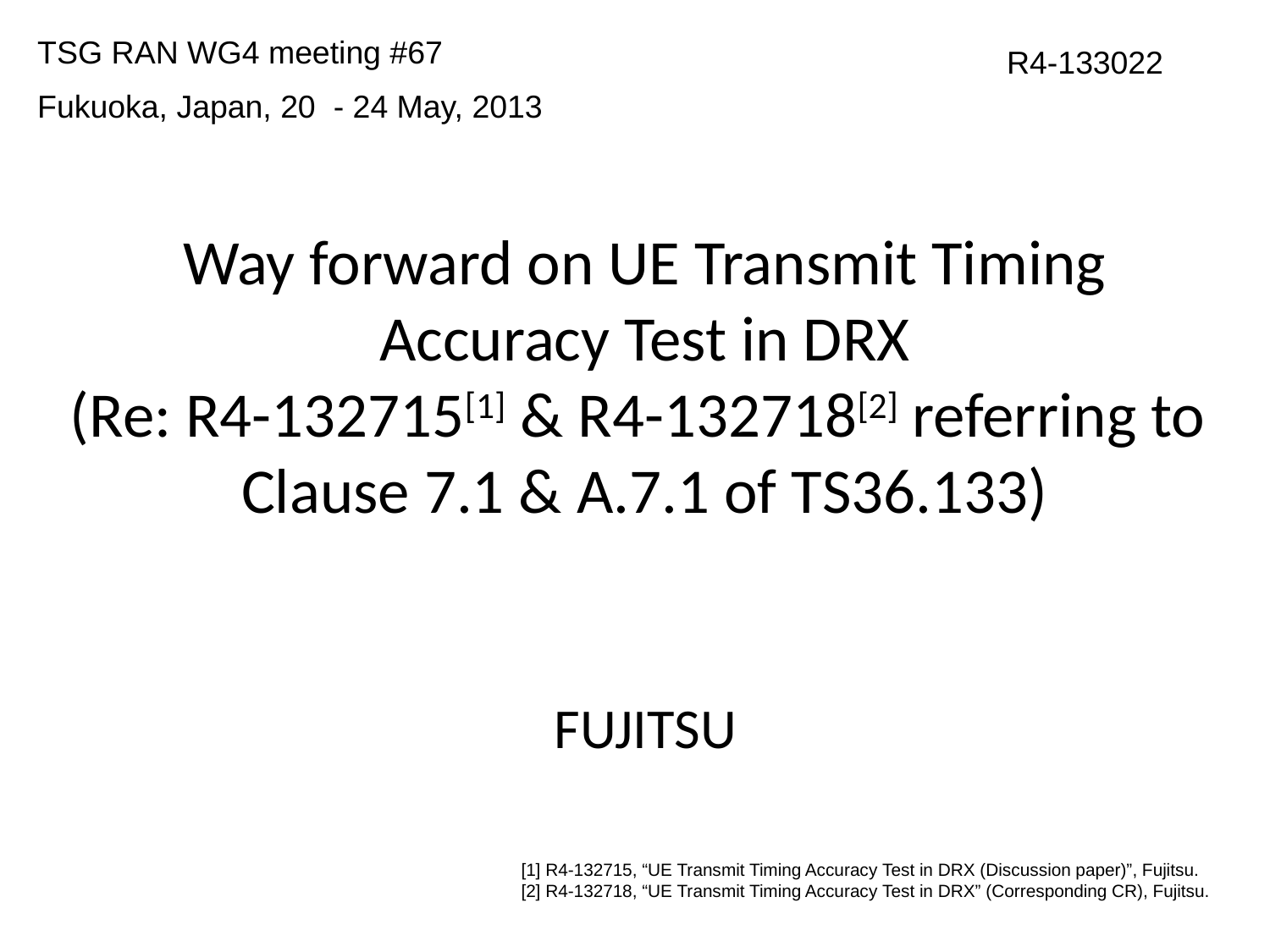

TSG RAN WG4 meeting #67
Fukuoka, Japan, 20  - 24 May, 2013
R4-133022
# Way forward on UE Transmit Timing Accuracy Test in DRX (Re: R4-132715[1] & R4-132718[2] referring to Clause 7.1 & A.7.1 of TS36.133)
FUJITSU
[1] R4-132715, “UE Transmit Timing Accuracy Test in DRX (Discussion paper)”, Fujitsu.
[2] R4-132718, “UE Transmit Timing Accuracy Test in DRX” (Corresponding CR), Fujitsu.